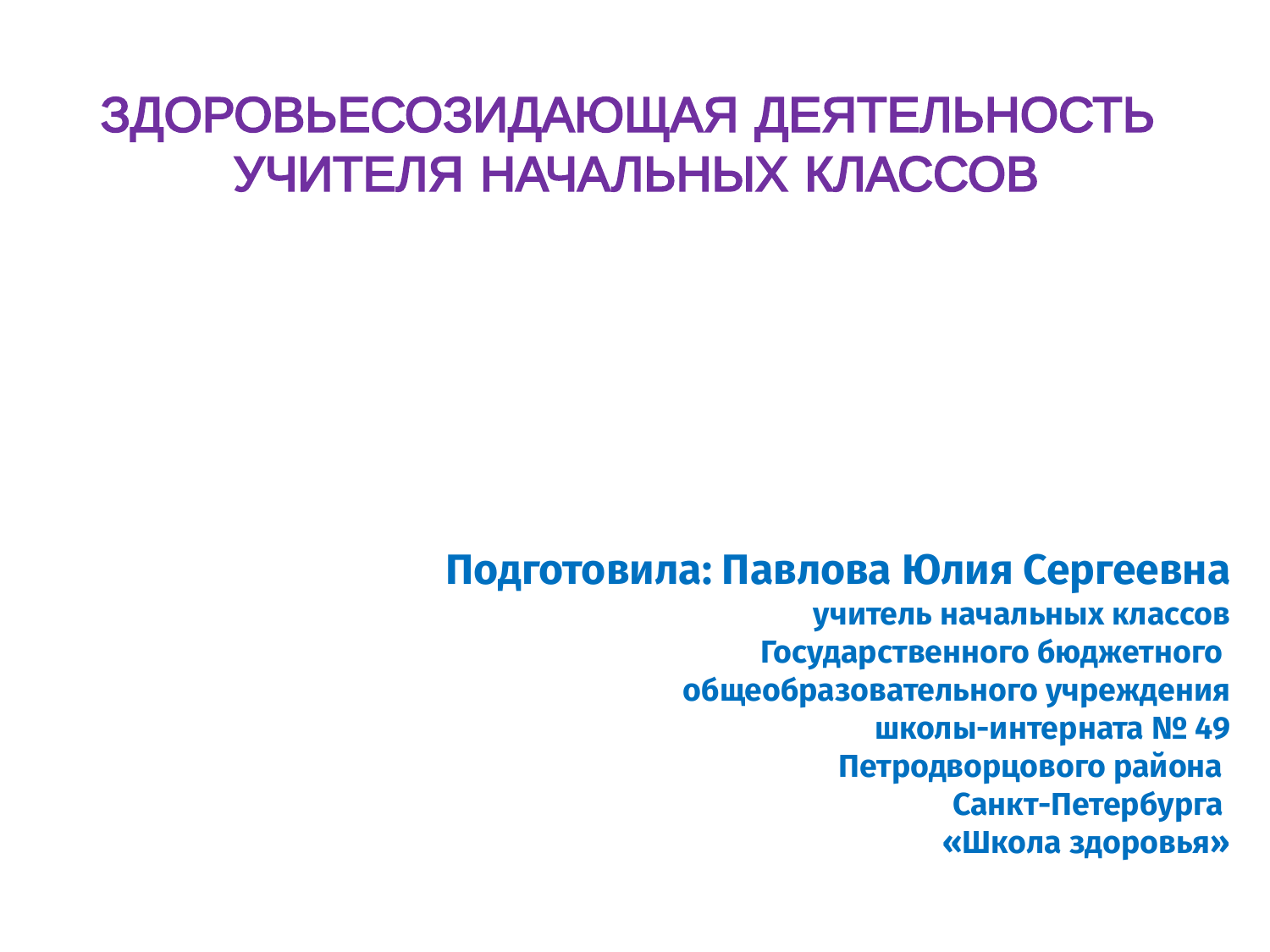

ЗДОРОВЬЕСОЗИДАЮЩАЯ ДЕЯТЕЛЬНОСТЬ
УЧИТЕЛЯ НАЧАЛЬНЫХ КЛАССОВ
Подготовила: Павлова Юлия Сергеевна
учитель начальных классов
Государственного бюджетного
общеобразовательного учреждения
школы-интерната № 49
 Петродворцового района
Санкт-Петербурга
«Школа здоровья»